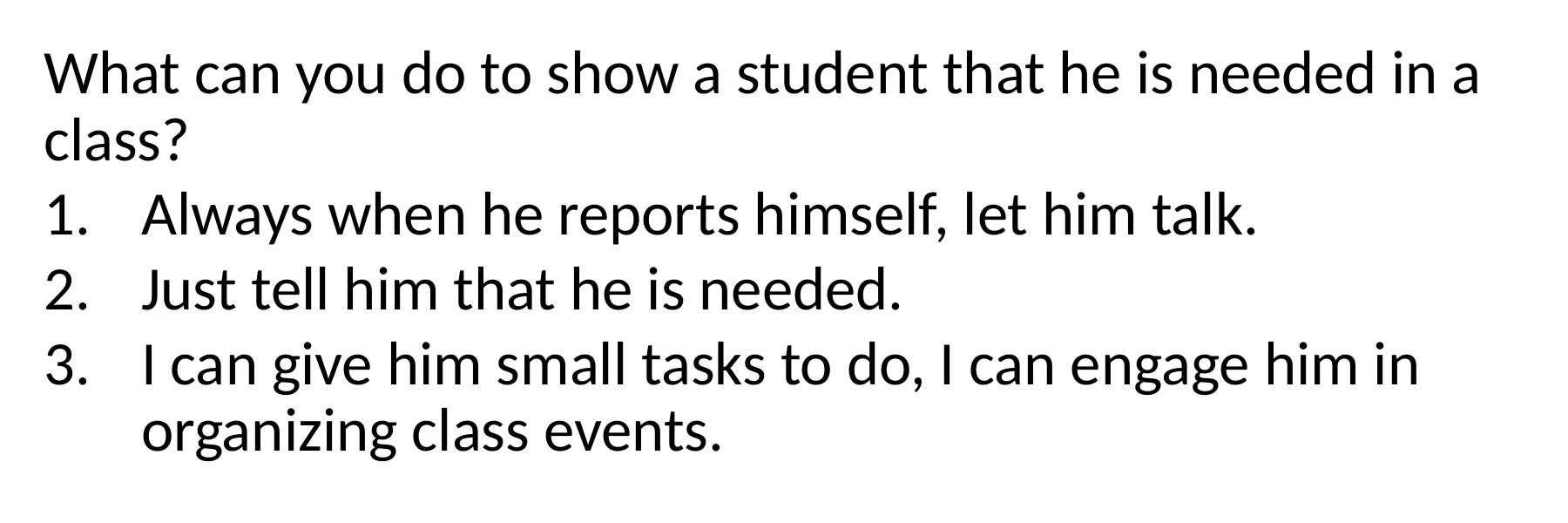

What can you do to show a student that he is needed in a class?
Always when he reports himself, let him talk.
Just tell him that he is needed.
I can give him small tasks to do, I can engage him in organizing class events.